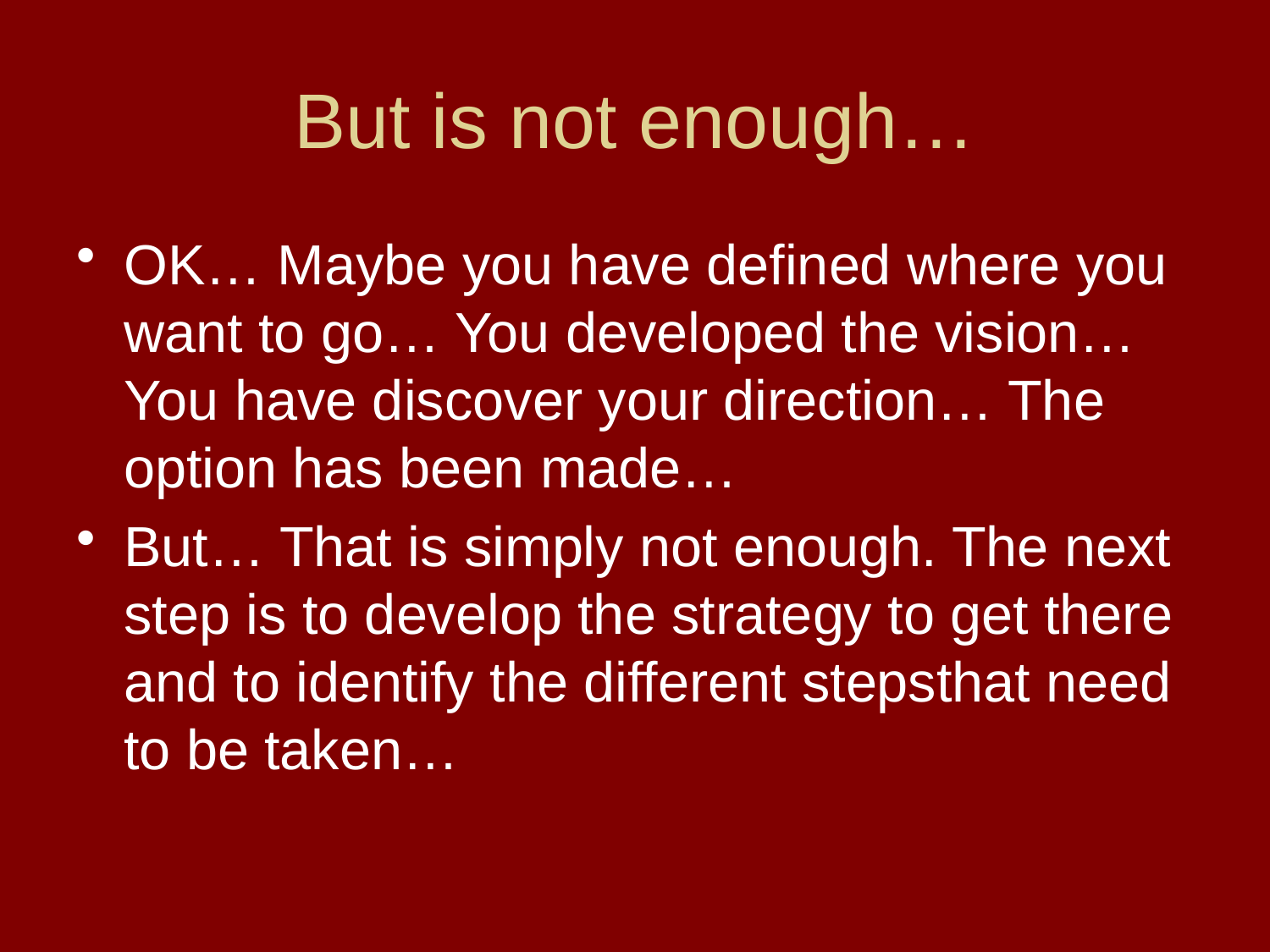

# But is not enough…
OK… Maybe you have defined where you want to go… You developed the vision… You have discover your direction… The option has been made…
But… That is simply not enough. The next step is to develop the strategy to get there and to identify the different stepsthat need to be taken…